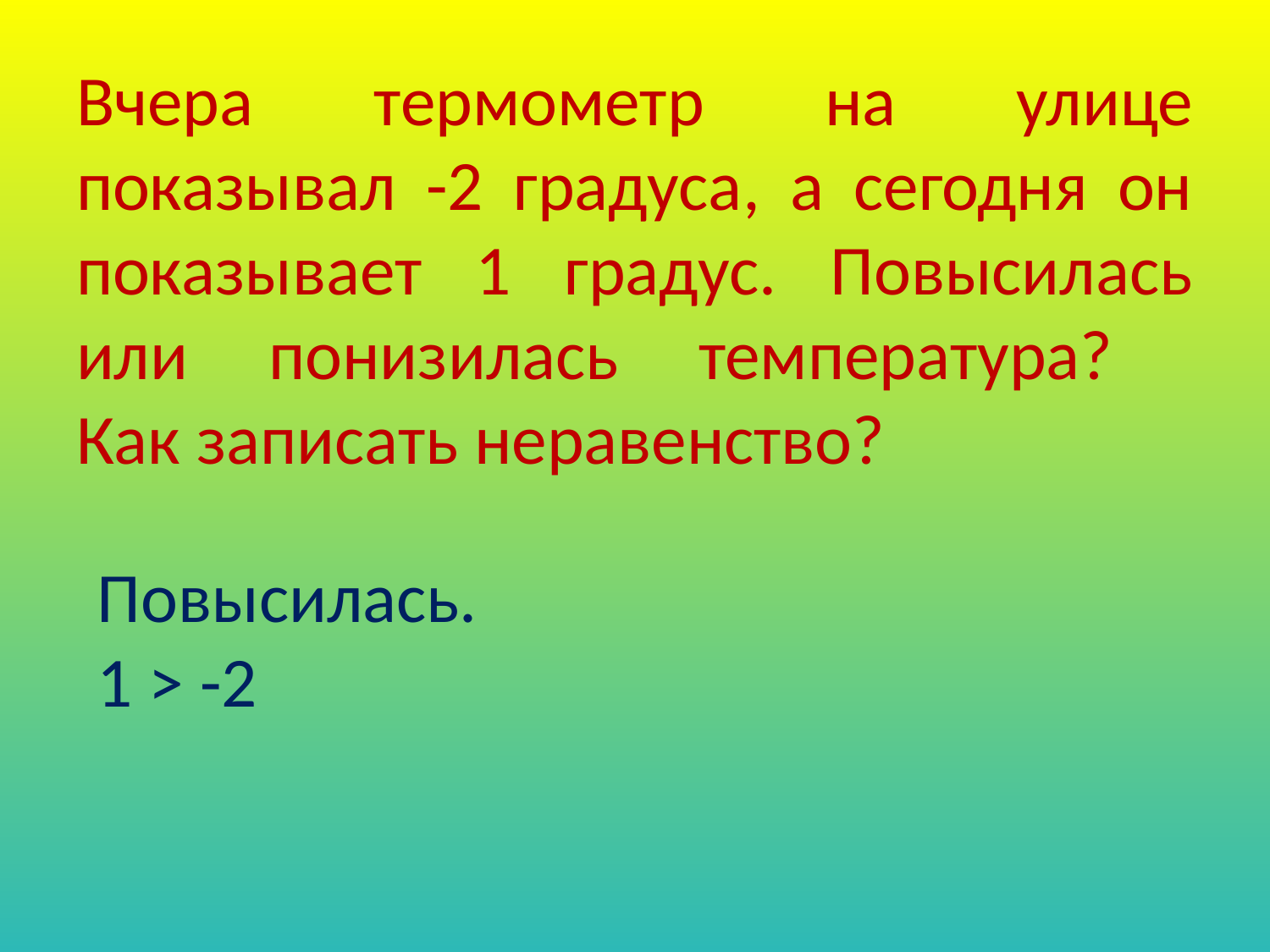

# Вчера термометр на улице показывал -2 градуса, а сегодня он показывает 1 градус. Повысилась или понизилась температура? Как записать неравенство?
Повысилась.
1 > -2